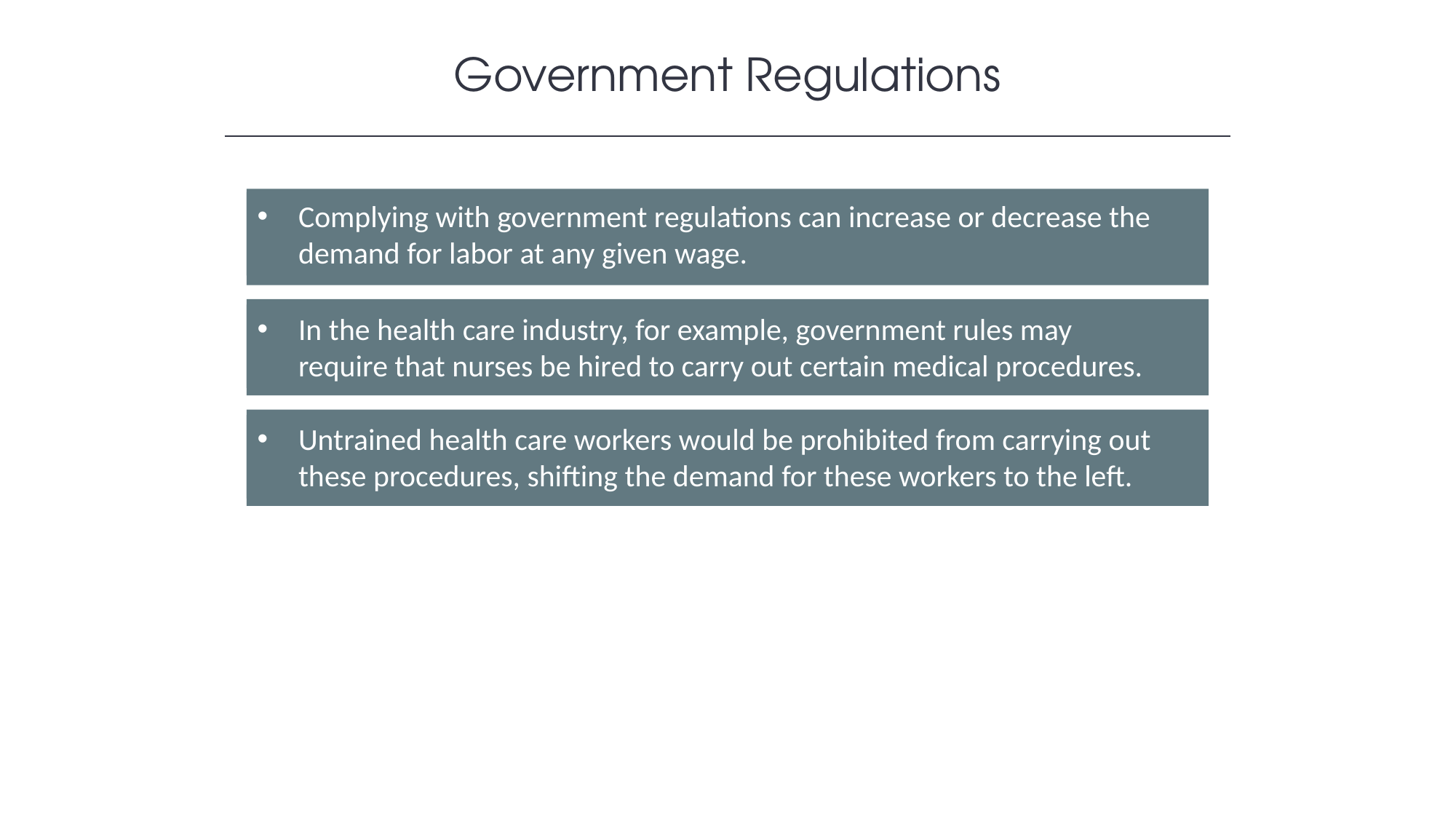

Government Regulations

Complying with government regulations can increase or decrease the demand for labor at any given wage.

In the health care industry, for example, government rules may require that nurses be hired to carry out certain medical procedures.

Untrained health care workers would be prohibited from carrying out these procedures, shifting the demand for these workers to the left.